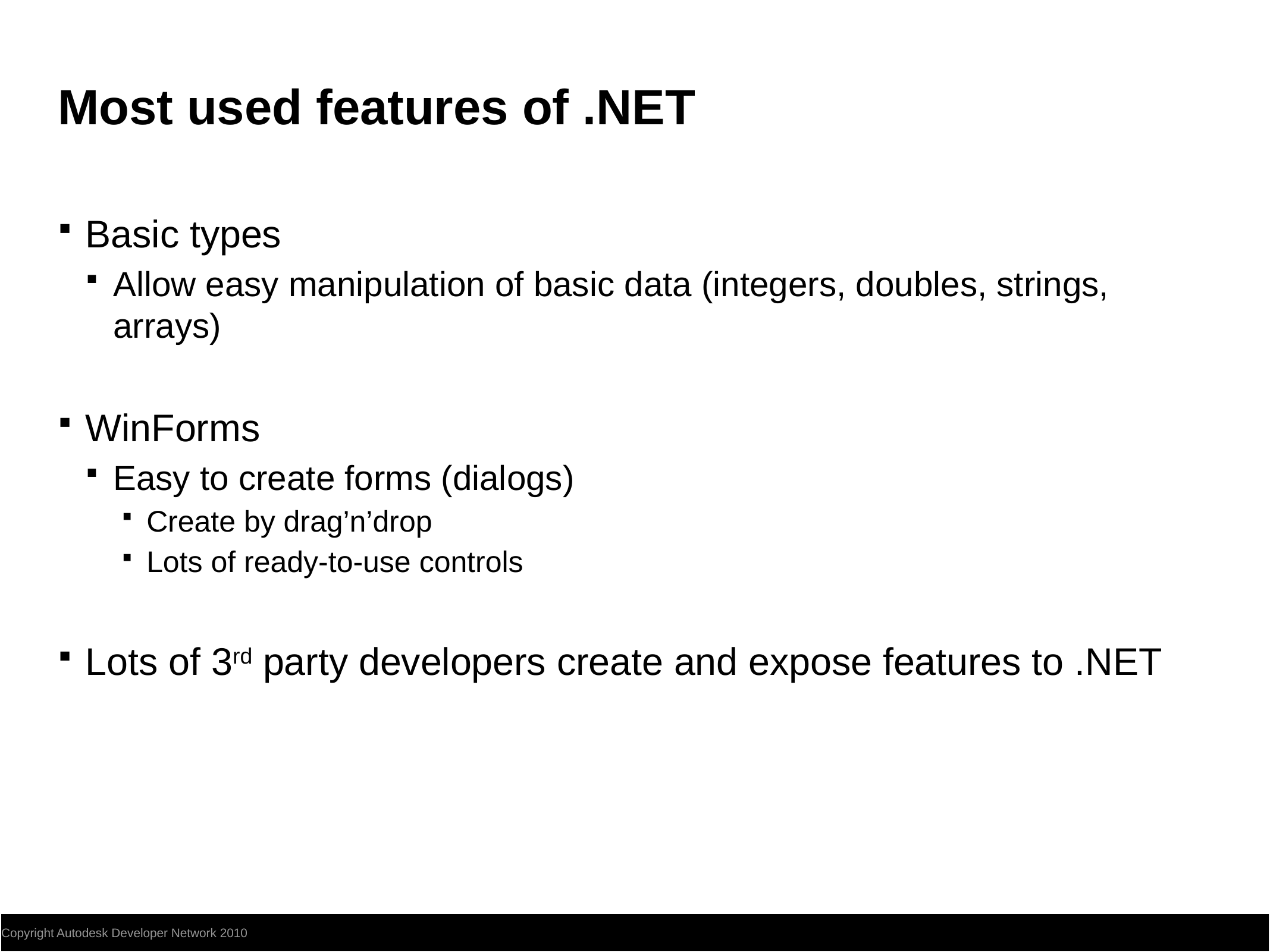

# Most used features of .NET
Basic types
Allow easy manipulation of basic data (integers, doubles, strings, arrays)

WinForms
Easy to create forms (dialogs)
Create by drag’n’drop
Lots of ready-to-use controls

Lots of 3rd party developers create and expose features to .NET